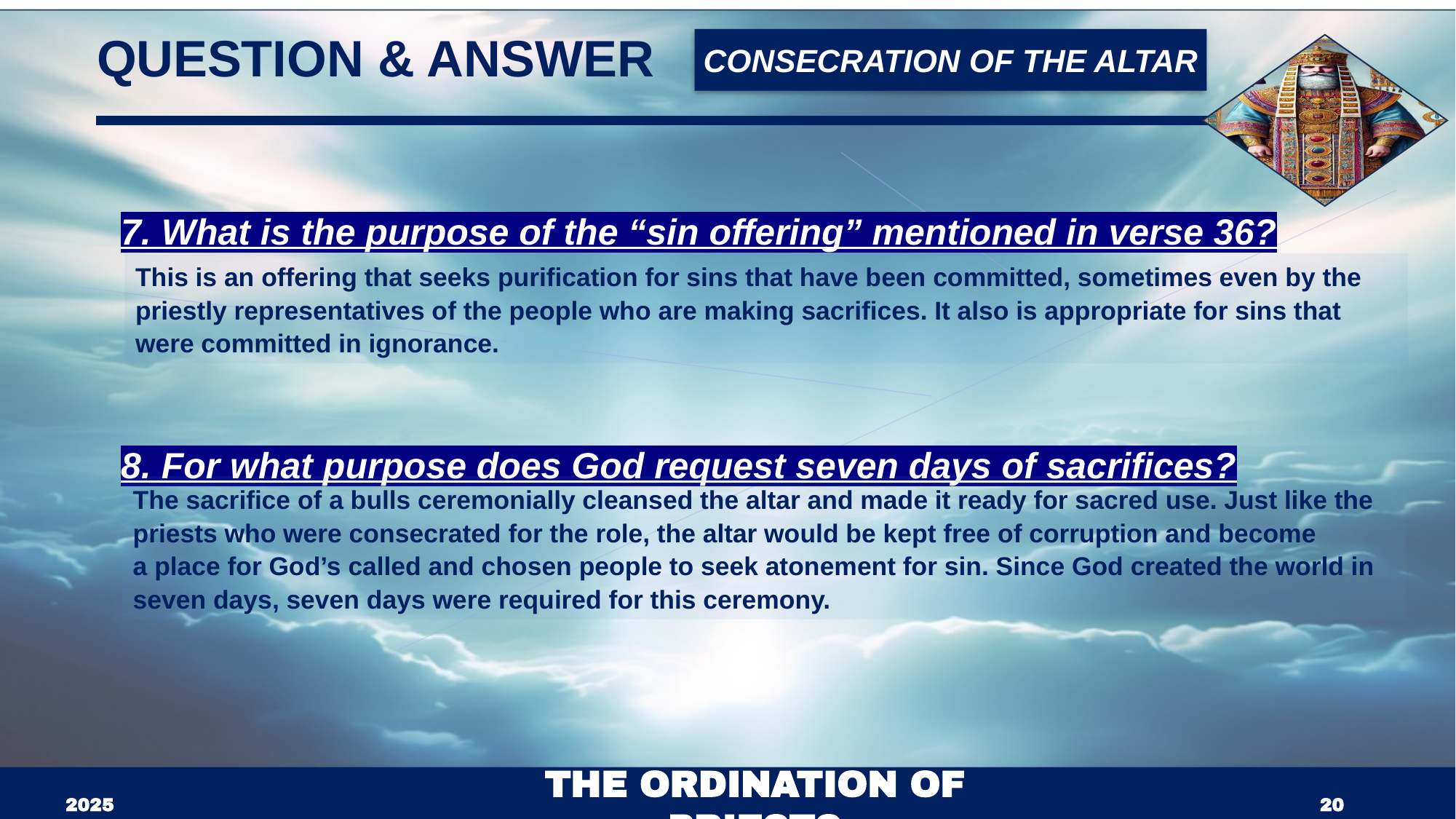

QUESTION & ANSWER
CONSECRATION OF THE ALTAR

7. What is the purpose of the “sin offering” mentioned in verse 36?

8. For what purpose does God request seven days of sacrifices?

This is an offering that seeks purification for sins that have been committed, sometimes even by the priestly representatives of the people who are making sacrifices. It also is appropriate for sins that were committed in ignorance.

The sacrifice of a bulls ceremonially cleansed the altar and made it ready for sacred use. Just like the priests who were consecrated for the role, the altar would be kept free of corruption and become a place for God’s called and chosen people to seek atonement for sin. Since God created the world in seven days, seven days were required for this ceremony.
2025
The Ordination of Priests
20